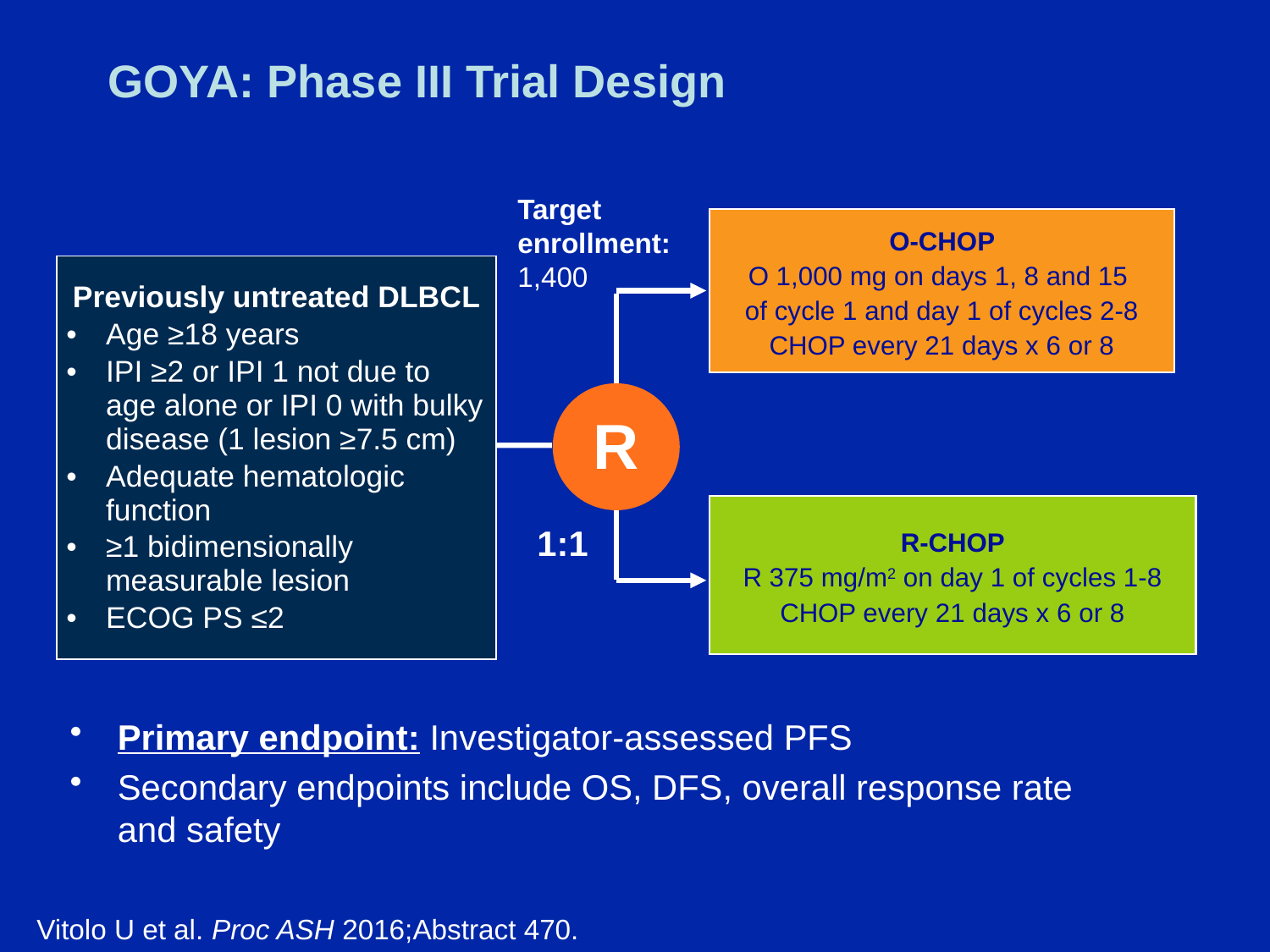

# GOYA: Phase III Trial Design
Target enrollment: 1,400
O-CHOP
O 1,000 mg on days 1, 8 and 15
of cycle 1 and day 1 of cycles 2-8 CHOP every 21 days x 6 or 8
| Previously untreated DLBCL Age ≥18 years IPI ≥2 or IPI 1 not due to age alone or IPI 0 with bulky disease (1 lesion ≥7.5 cm) Adequate hematologic function ≥1 bidimensionally measurable lesion ECOG PS ≤2 |
| --- |

R

R-CHOP
R 375 mg/m2 on day 1 of cycles 1-8
CHOP every 21 days x 6 or 8
1:1
Primary endpoint: Investigator-assessed PFS
Secondary endpoints include OS, DFS, overall response rate and safety
Vitolo U et al. Proc ASH 2016;Abstract 470.